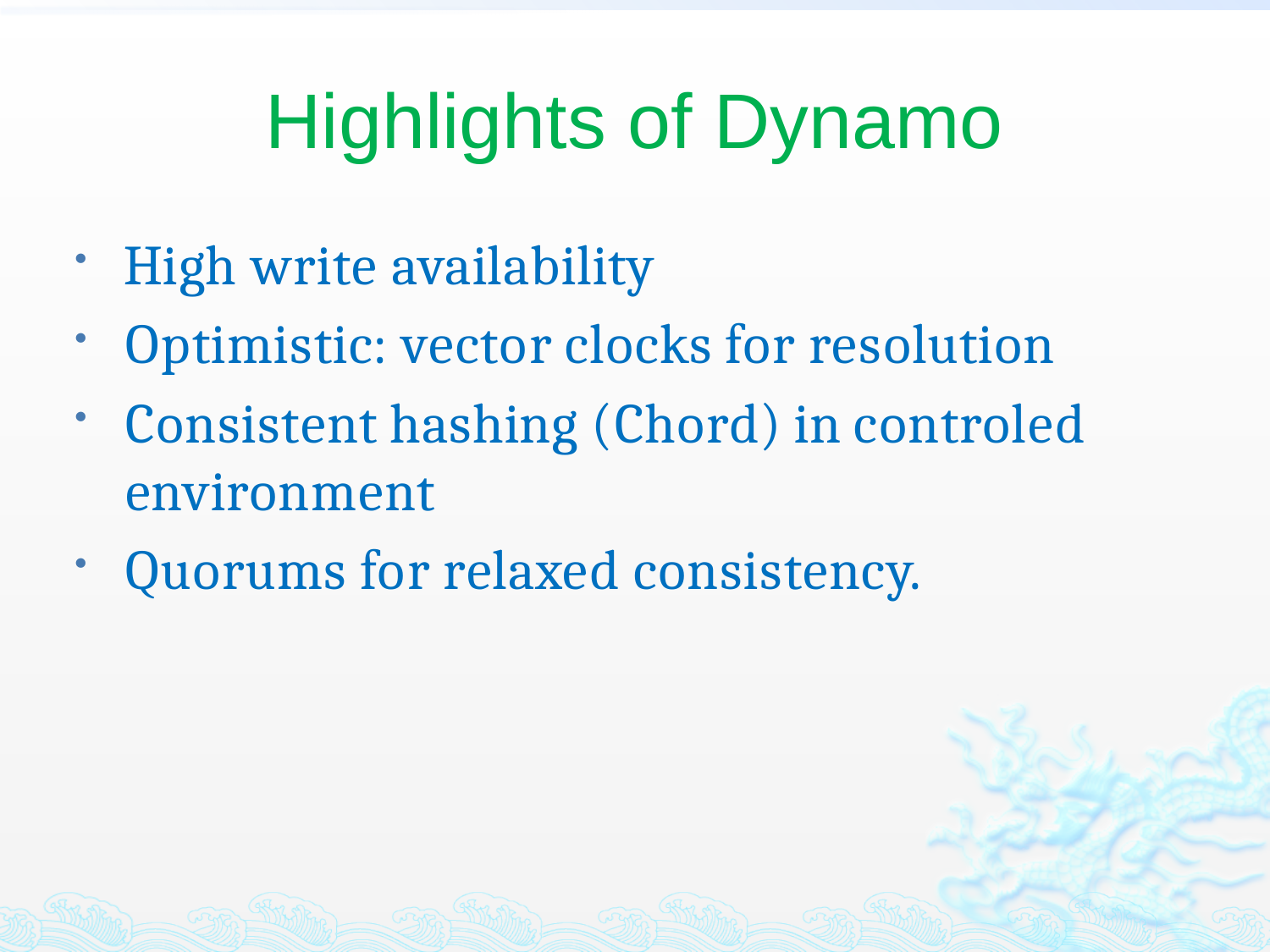

# Highlights of Dynamo
High write availability
Optimistic: vector clocks for resolution
Consistent hashing (Chord) in controled environment
Quorums for relaxed consistency.